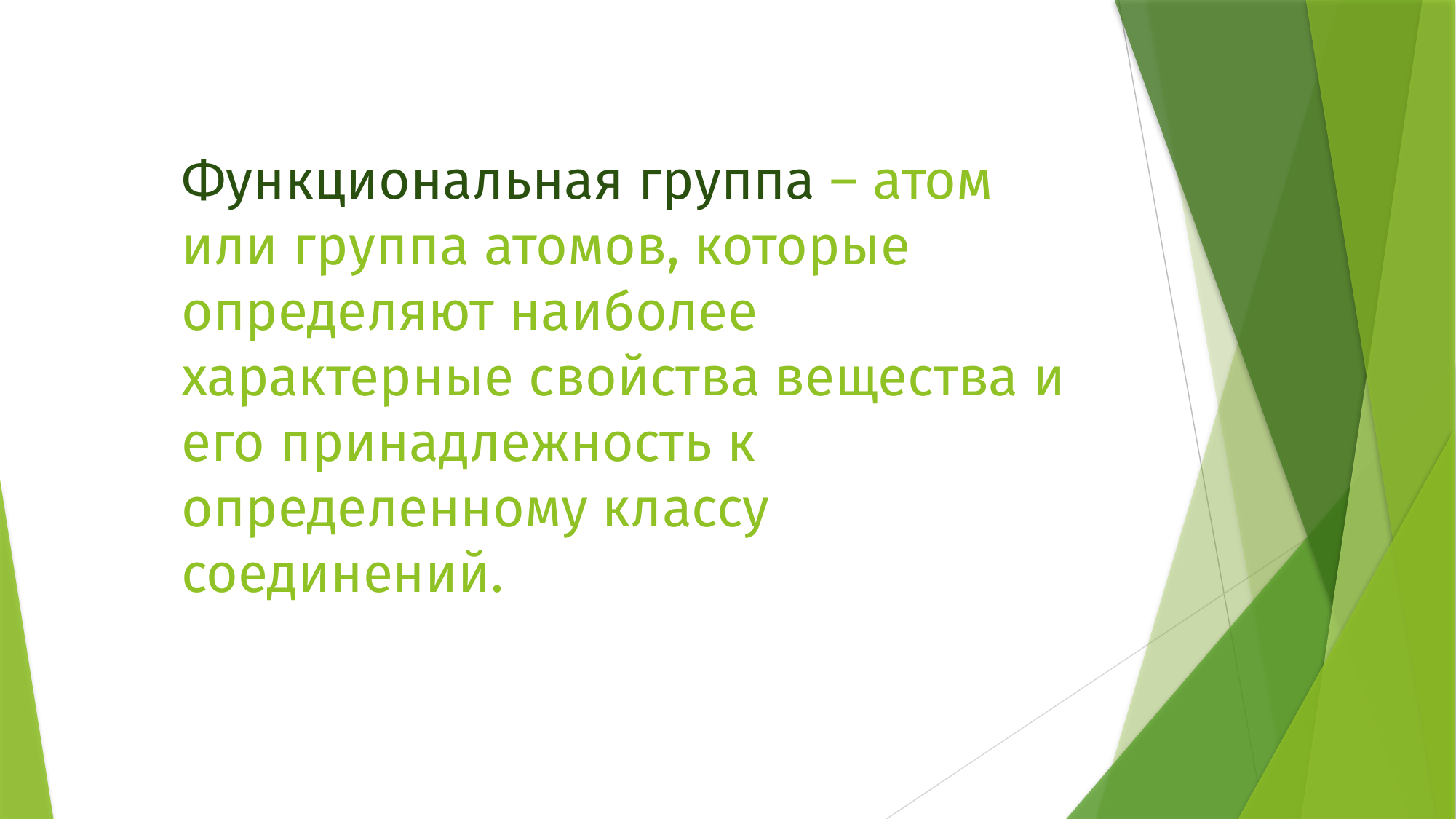

Функциональная группа – атом или группа атомов, которые определяют наиболее характерные свойства вещества и его принадлежность к определенному классу соединений.